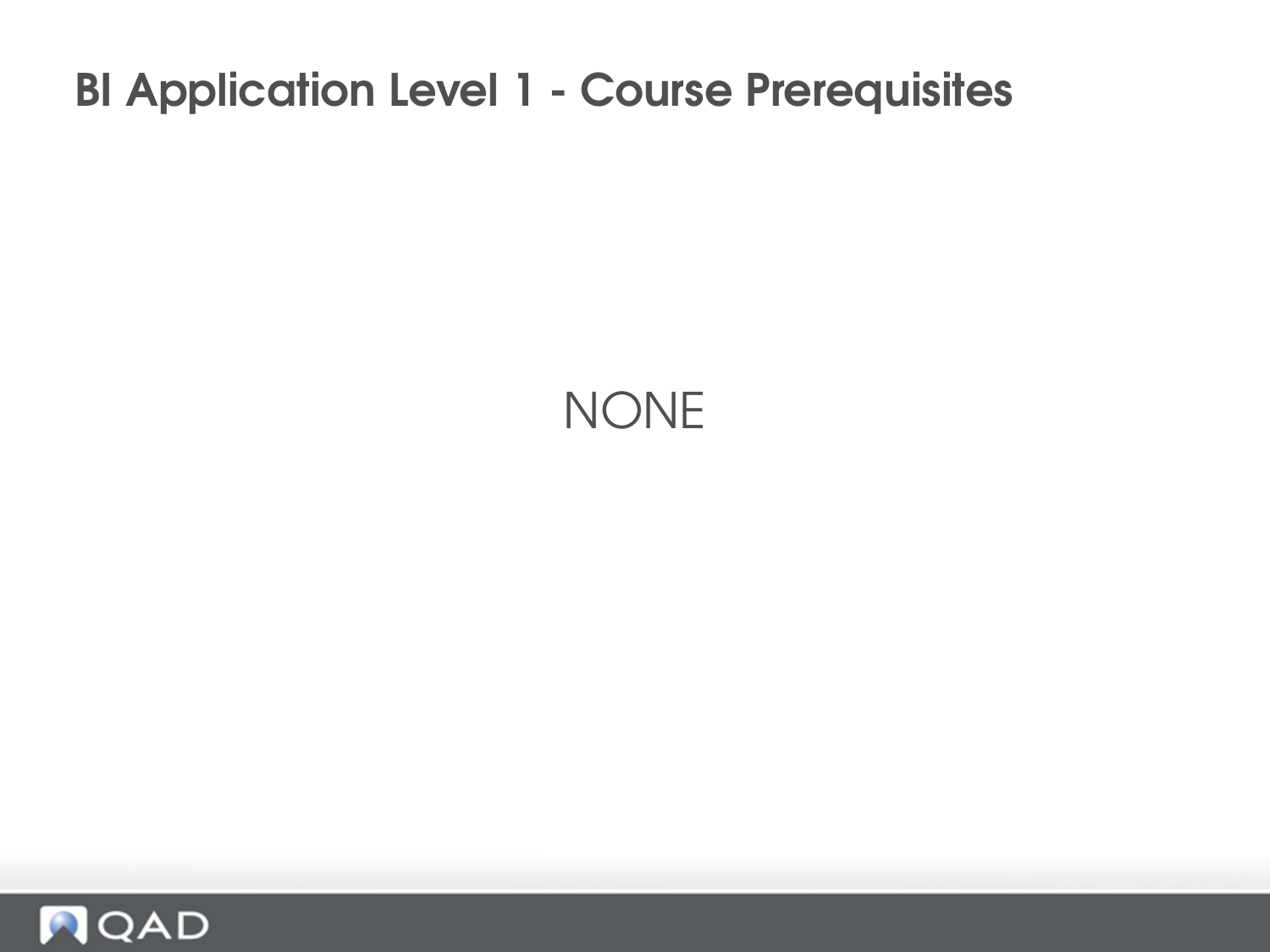

# BI Application Level 1 - Course Prerequisites
NONE